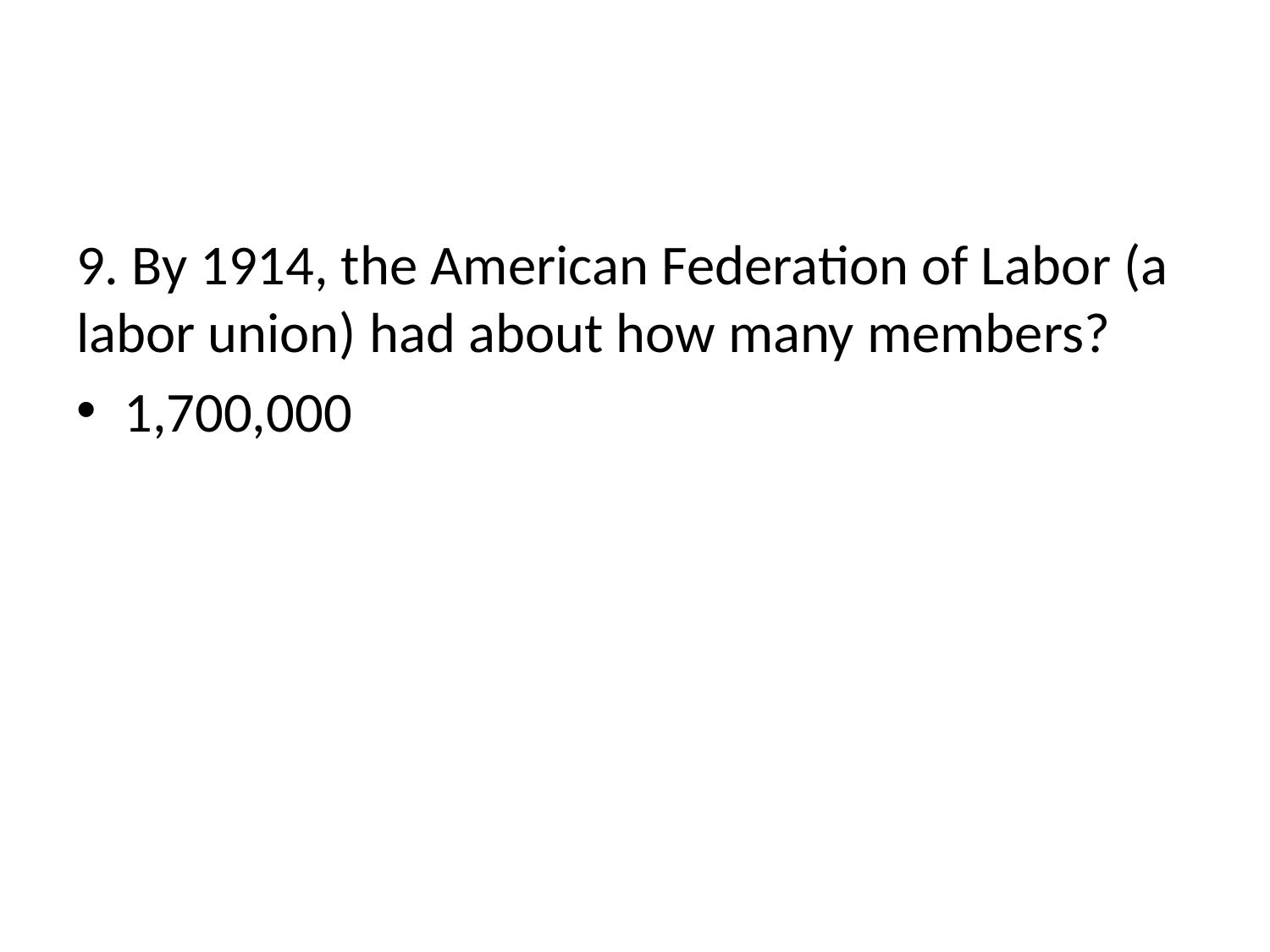

#
9. By 1914, the American Federation of Labor (a labor union) had about how many members?
1,700,000